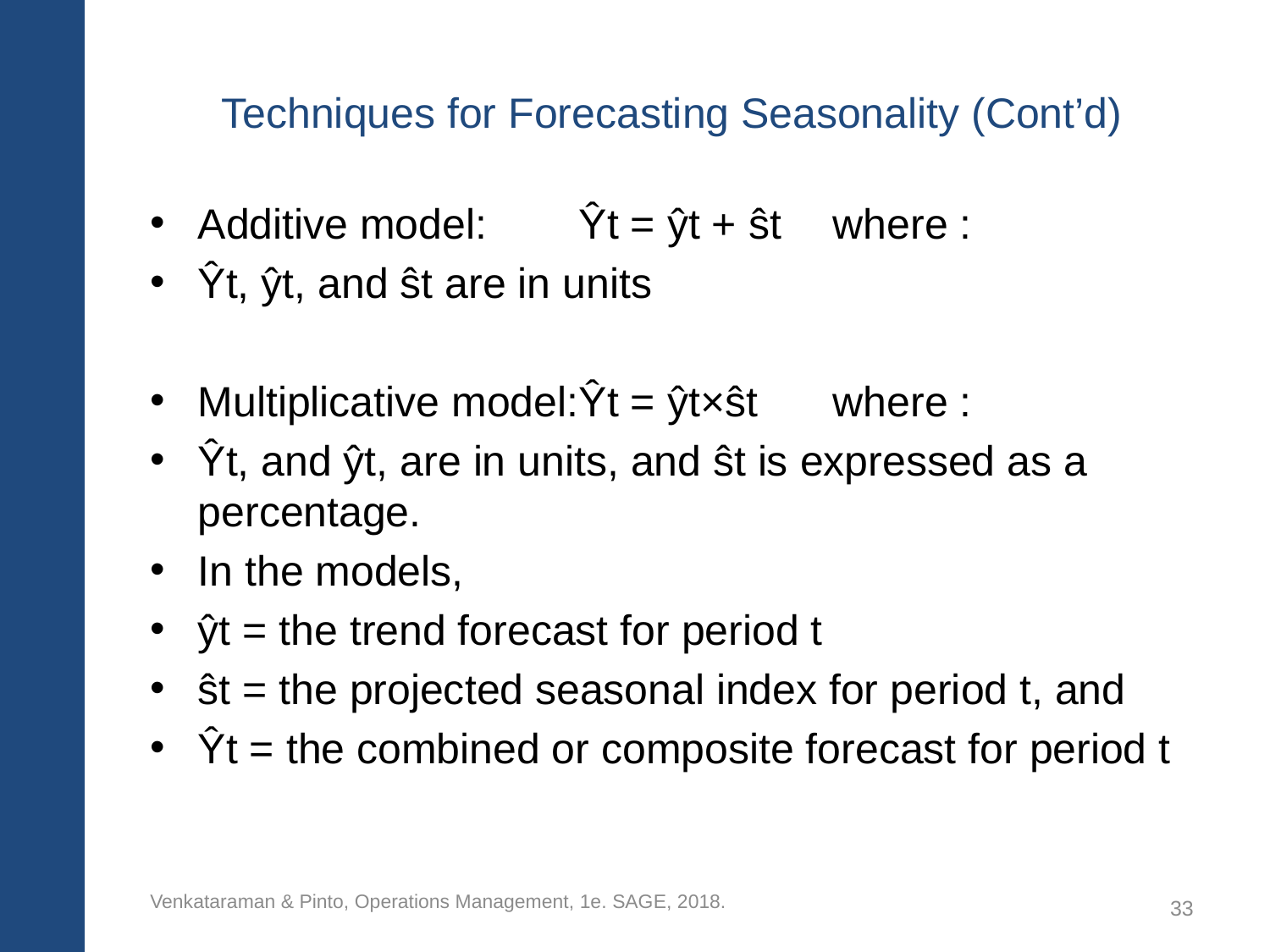

# Techniques for Forecasting Seasonality (Cont’d)
Additive model:	Ŷt = ŷt + ŝt 	where :
Ŷt, ŷt, and ŝt are in units

Multiplicative model:	Ŷt = ŷt×ŝt 	where :
Ŷt, and ŷt, are in units, and ŝt is expressed as a percentage.
In the models,
ŷt = the trend forecast for period t
ŝt = the projected seasonal index for period t, and
Ŷt = the combined or composite forecast for period t
Venkataraman & Pinto, Operations Management, 1e. SAGE, 2018.
33